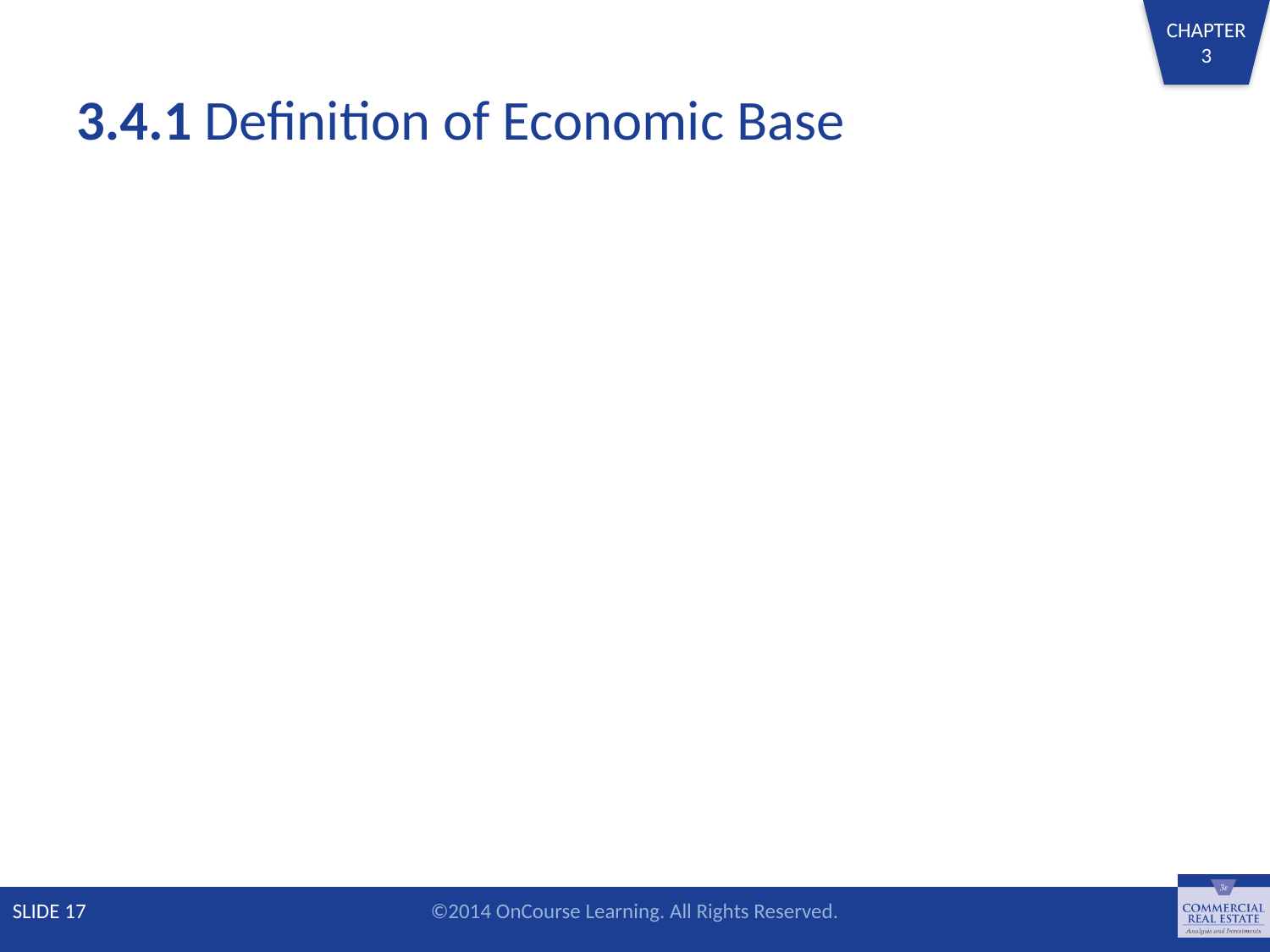

# 3.4.1 Definition of Economic Base

SLIDE 17